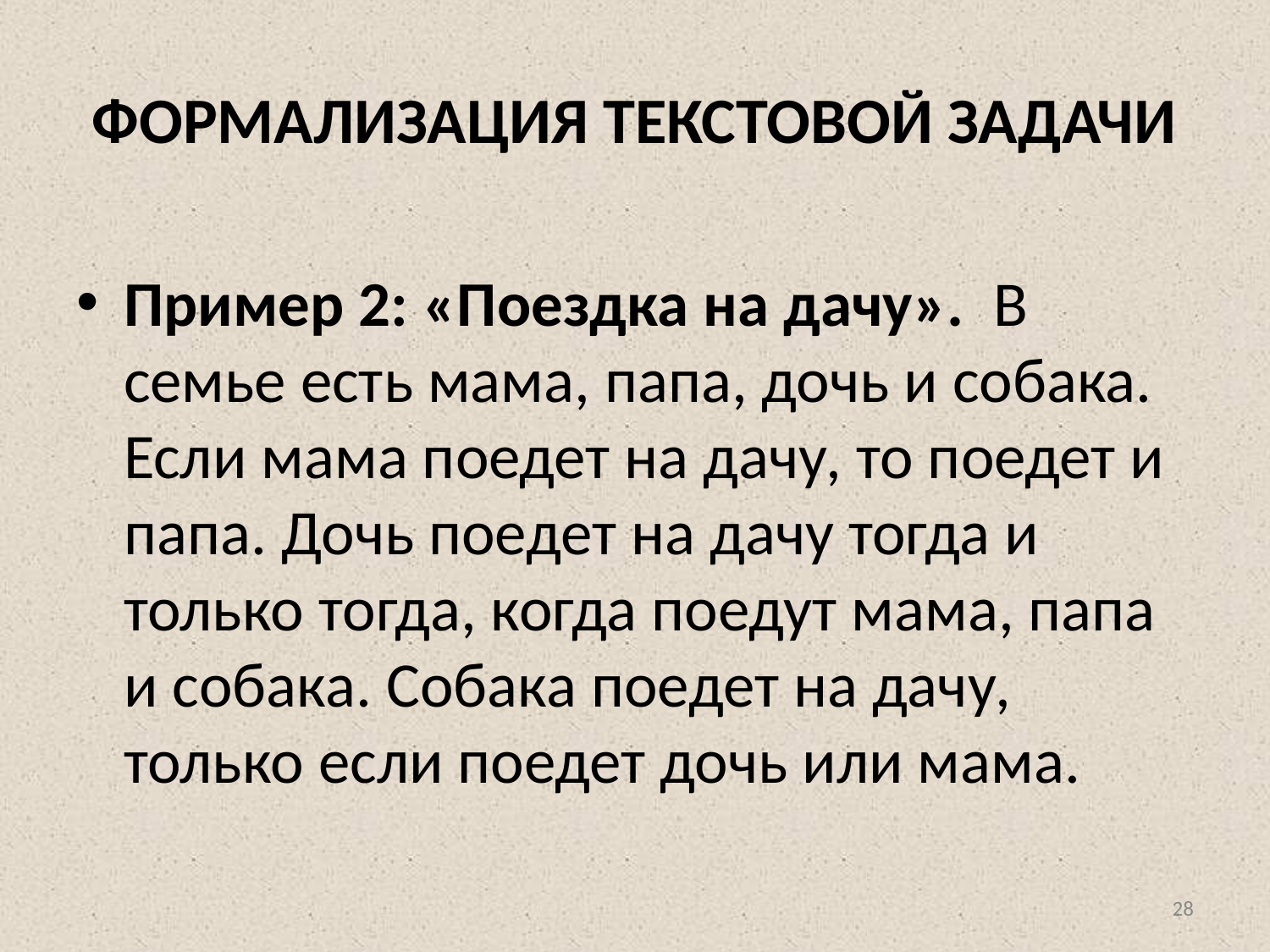

# ФОРМАЛИЗАЦИЯ ТЕКСТОВОЙ ЗАДАЧИ
Пример 2: «Поездка на дачу».  В семье есть мама, папа, дочь и собака. Если мама поедет на дачу, то поедет и папа. Дочь поедет на дачу тогда и только тогда, когда поедут мама, папа и собака. Собака поедет на дачу, только если поедет дочь или мама.

28